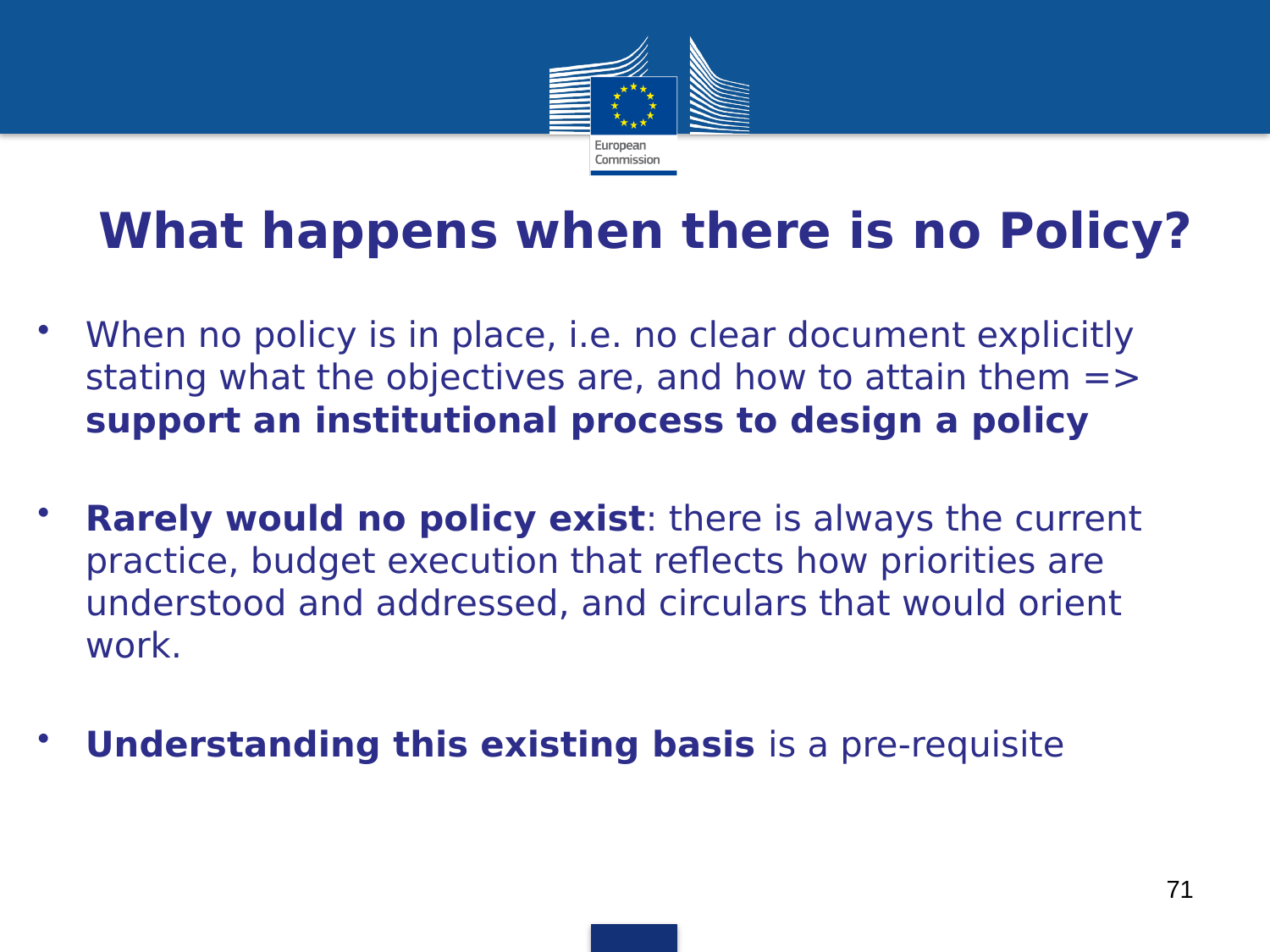

What happens when there is no Policy?
When no policy is in place, i.e. no clear document explicitly stating what the objectives are, and how to attain them => support an institutional process to design a policy

Rarely would no policy exist: there is always the current practice, budget execution that reflects how priorities are understood and addressed, and circulars that would orient work.

Understanding this existing basis is a pre-requisite
71